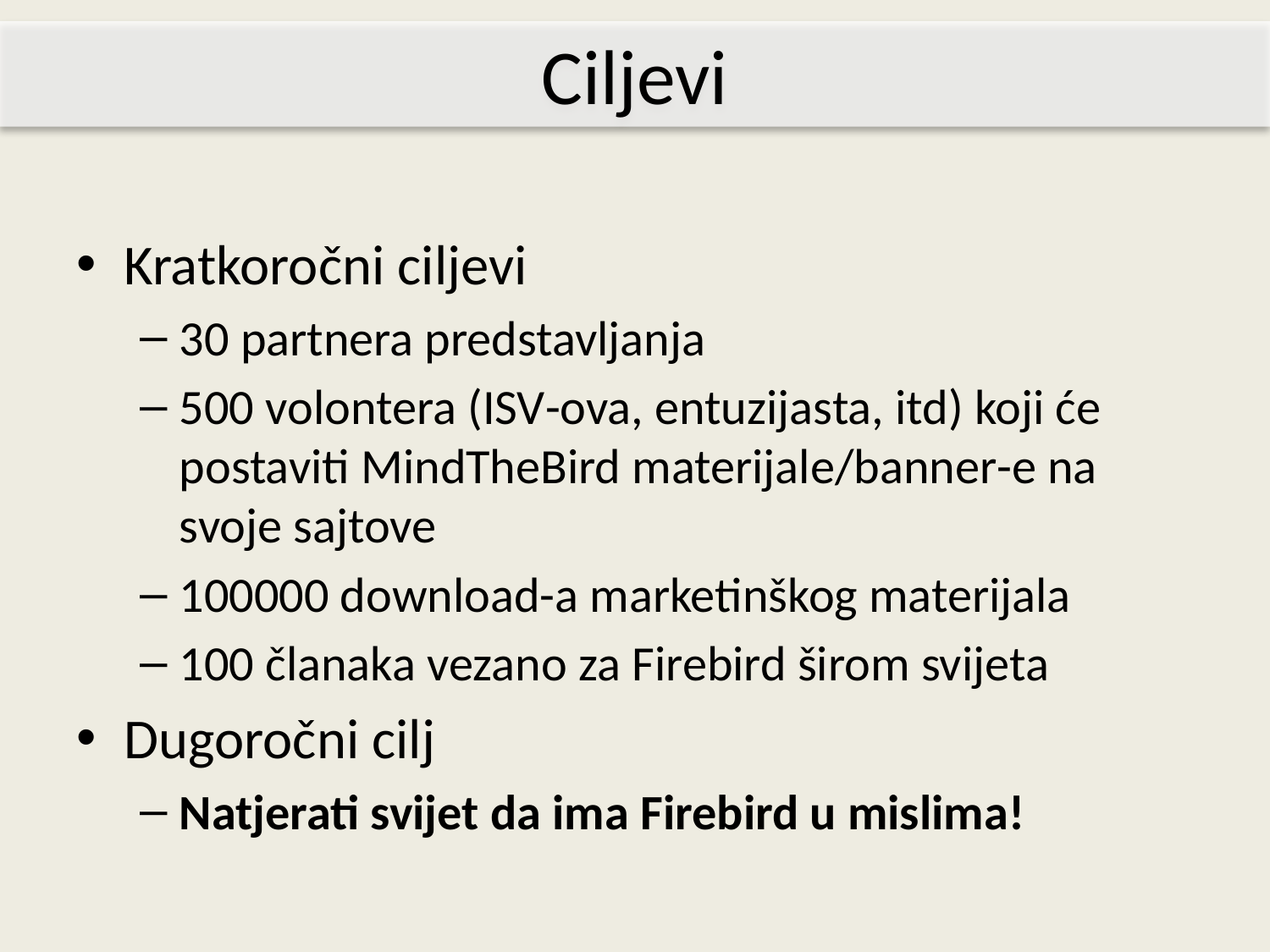

Ciljevi
Kratkoročni ciljevi
30 partnera predstavljanja
500 volontera (ISV-ova, entuzijasta, itd) koji će postaviti MindTheBird materijale/banner-e na svoje sajtove
100000 download-a marketinškog materijala
100 članaka vezano za Firebird širom svijeta
Dugoročni cilj
Natjerati svijet da ima Firebird u mislima!